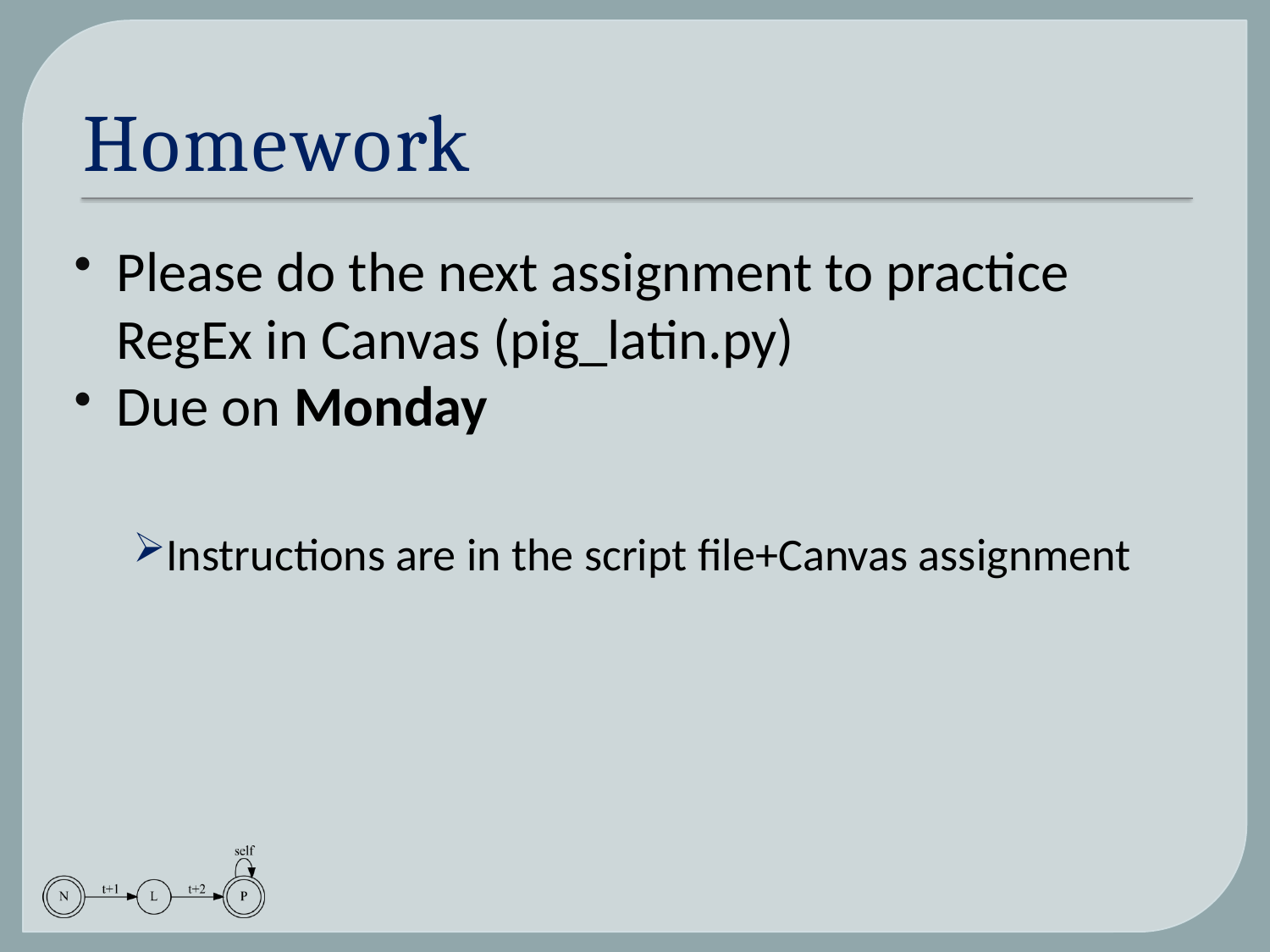

# Homework
Please do the next assignment to practice RegEx in Canvas (pig_latin.py)
Due on Monday

Instructions are in the script file+Canvas assignment